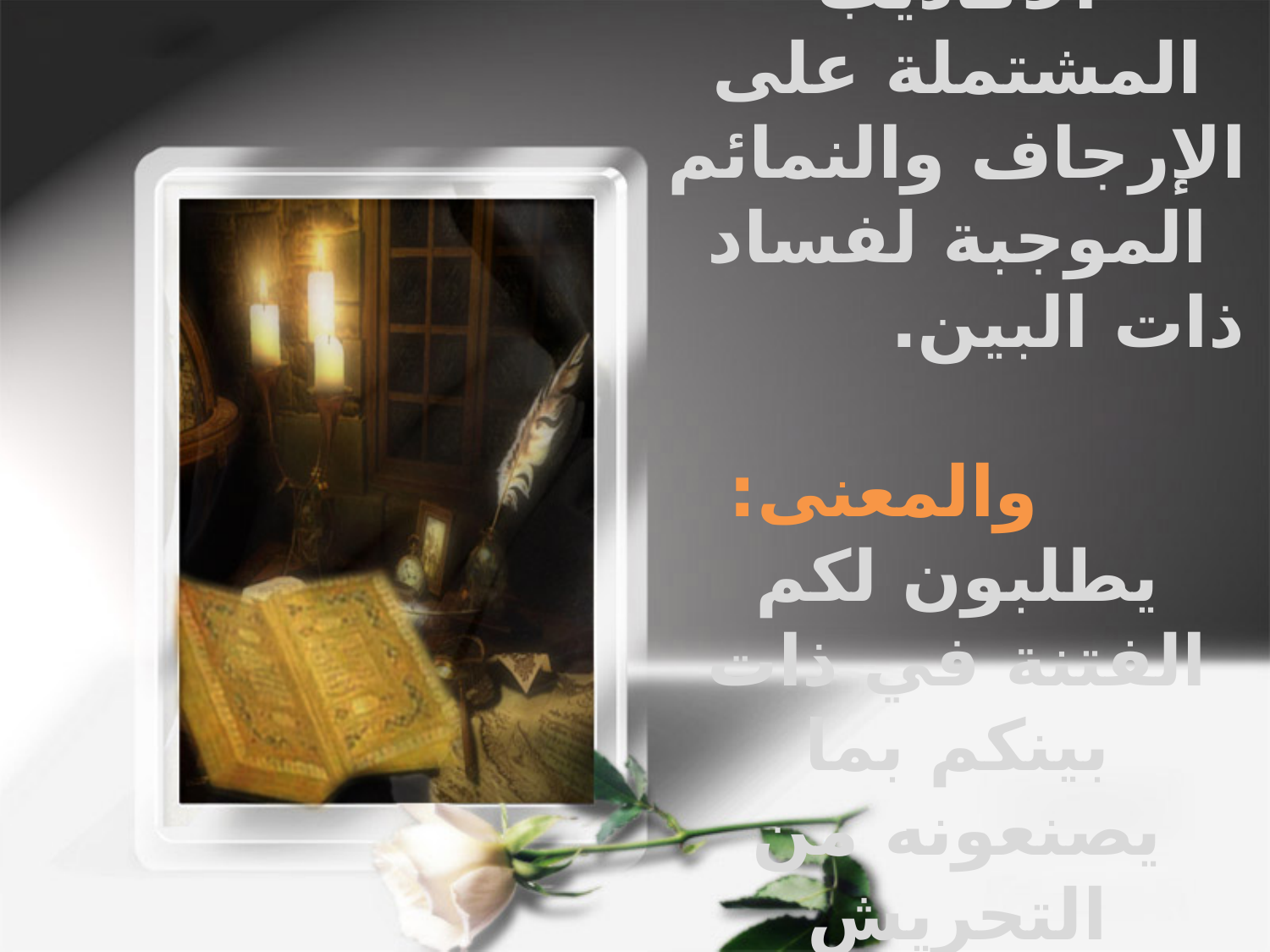

والمعنى: لسعوا بينكم بالإفساد بما يختلقونه من الأكاذيب المشتملة على الإرجاف والنمائم الموجبة لفساد ذات البين.                                         والمعنى: يطلبون لكم الفتنة في ذات بينكم بما يصنعونه من التحريش والإفساد،